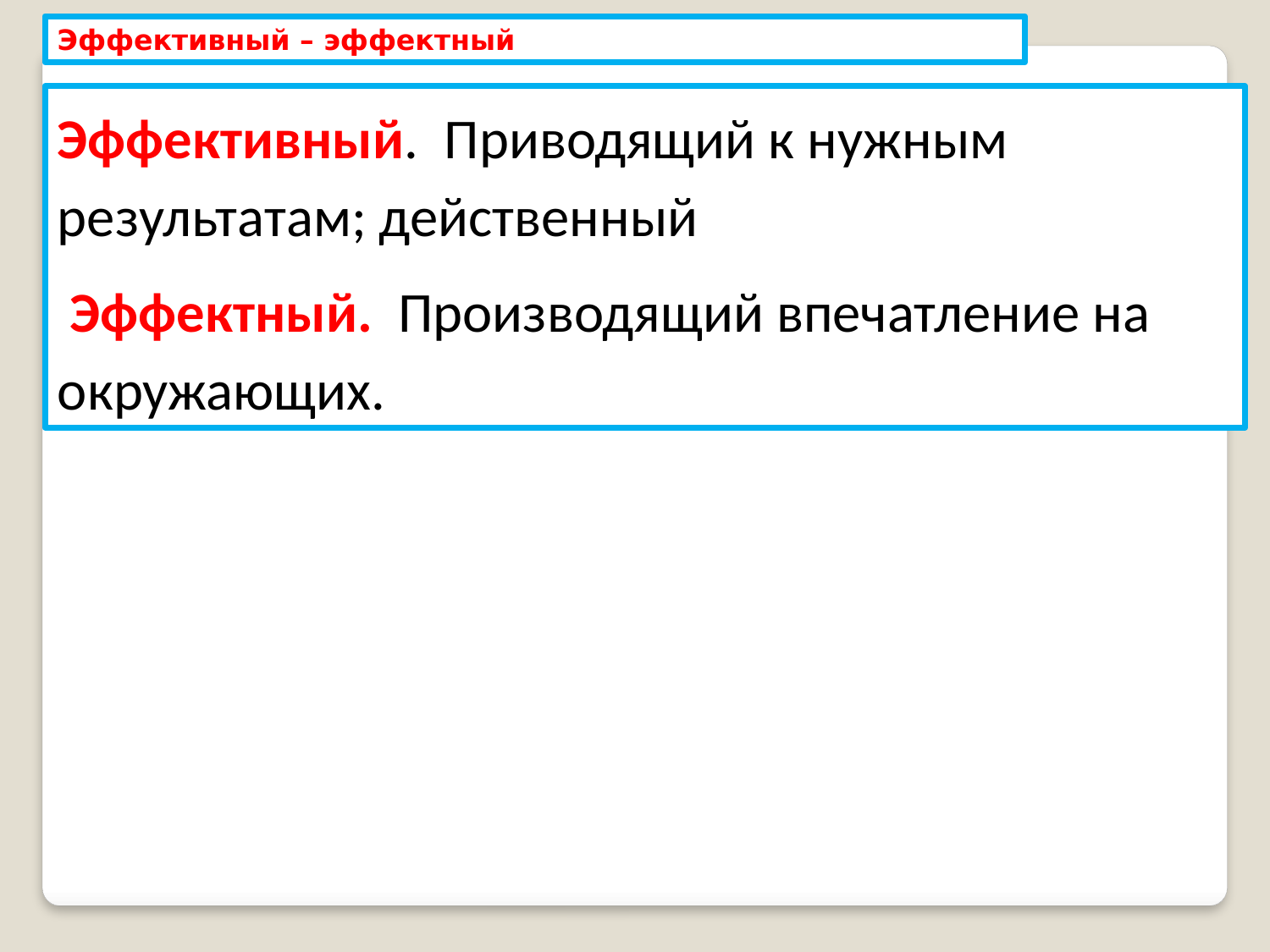

Эффективный – эффектный
Эффективный.  Приводящий к нужным результатам; действенный
 Эффектный.  Производящий впечатление на окружающих.